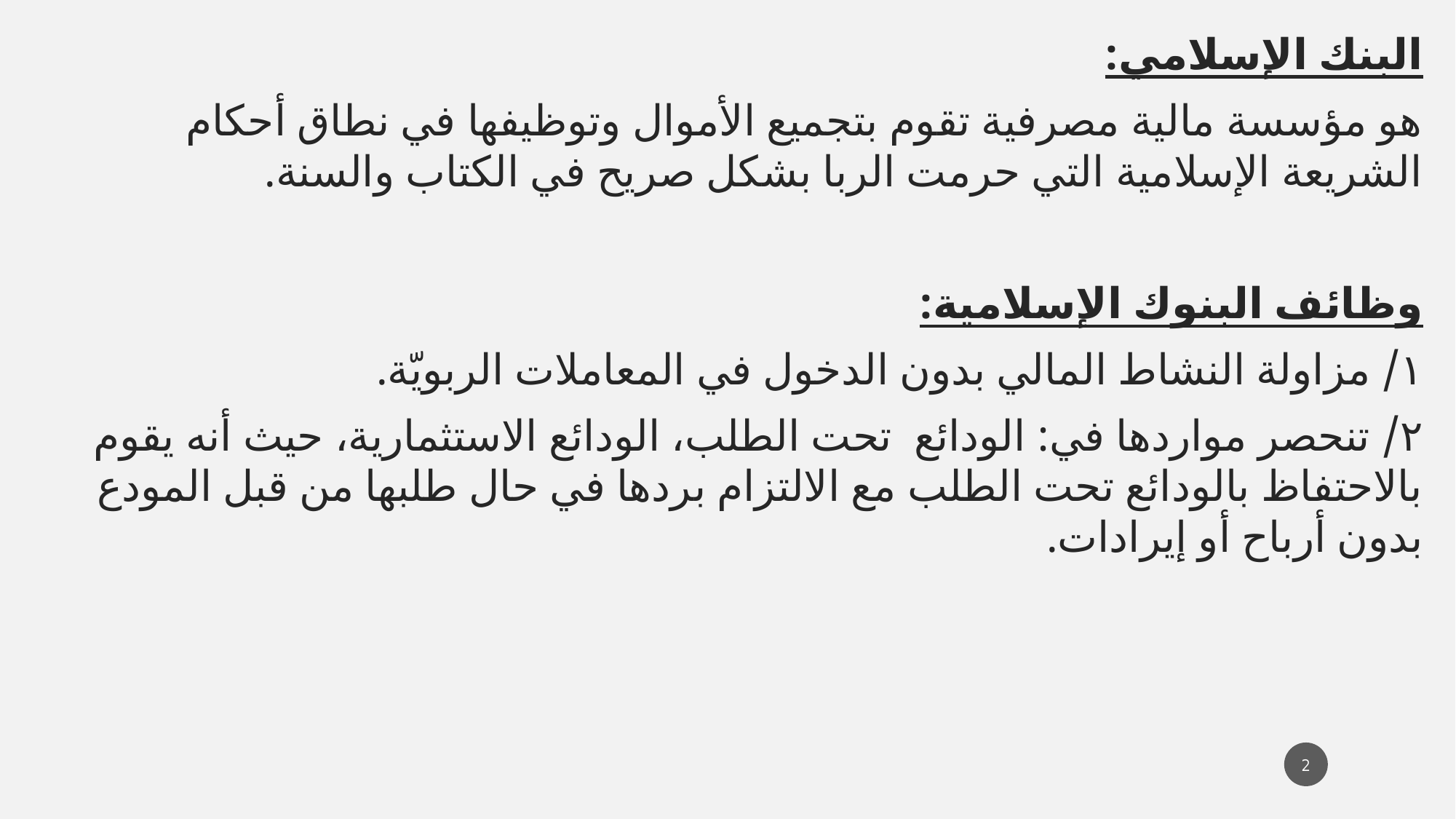

البنك الإسلامي:
هو مؤسسة مالية مصرفية تقوم بتجميع الأموال وتوظيفها في نطاق أحكام الشريعة الإسلامية التي حرمت الربا بشكل صريح في الكتاب والسنة.

وظائف البنوك الإسلامية:
١/ مزاولة النشاط المالي بدون الدخول في المعاملات الربويّة.
٢/ تنحصر مواردها في: الودائع  تحت الطلب، الودائع الاستثمارية، حيث أنه يقوم بالاحتفاظ بالودائع تحت الطلب مع الالتزام بردها في حال طلبها من قبل المودع بدون أرباح أو إيرادات.
2